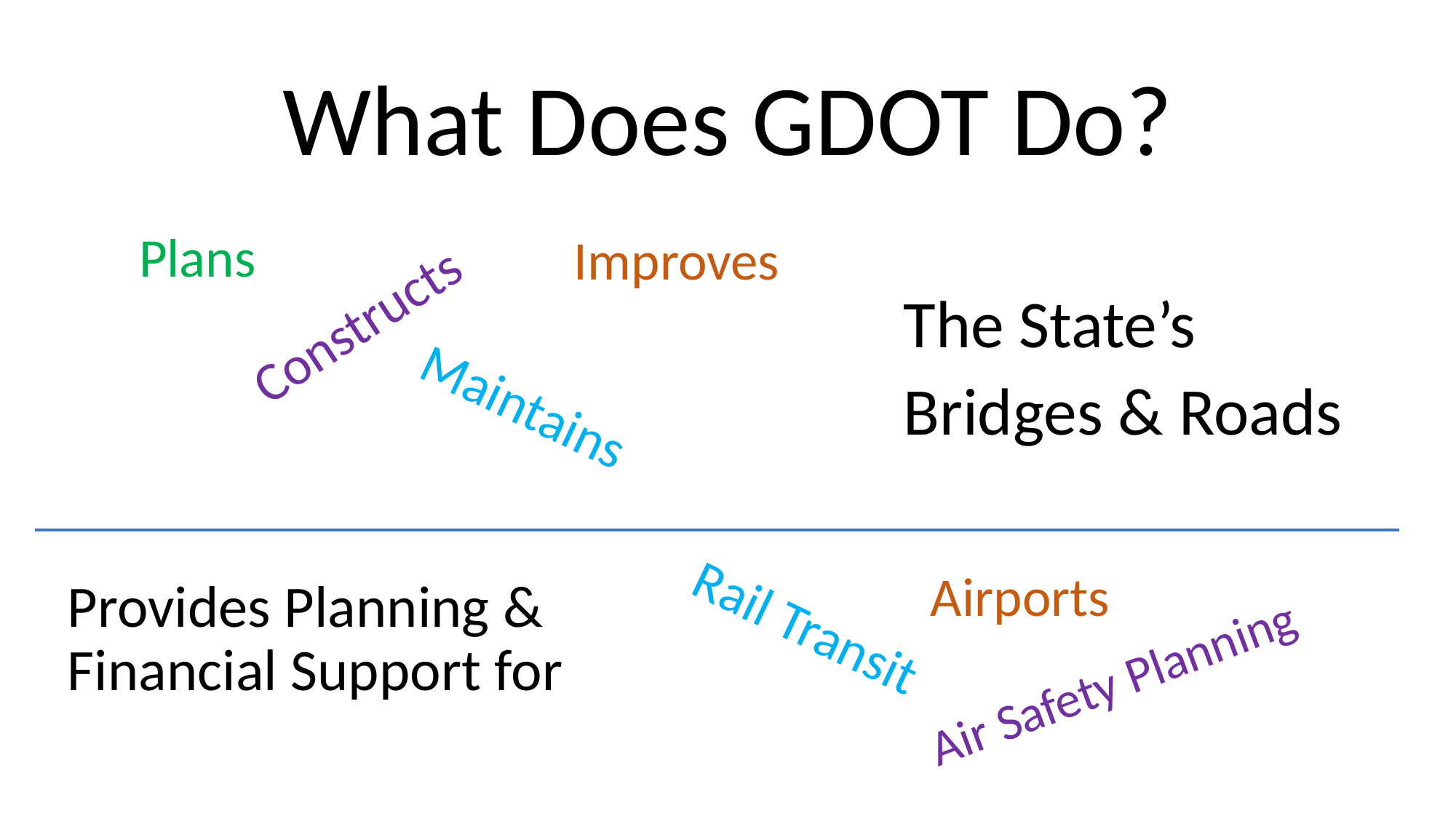

# What Does GDOT Do?
Plans
Improves
Constructs
The State’s
Bridges & Roads
Maintains
Airports
Provides Planning & Financial Support for
Rail Transit
Air Safety Planning